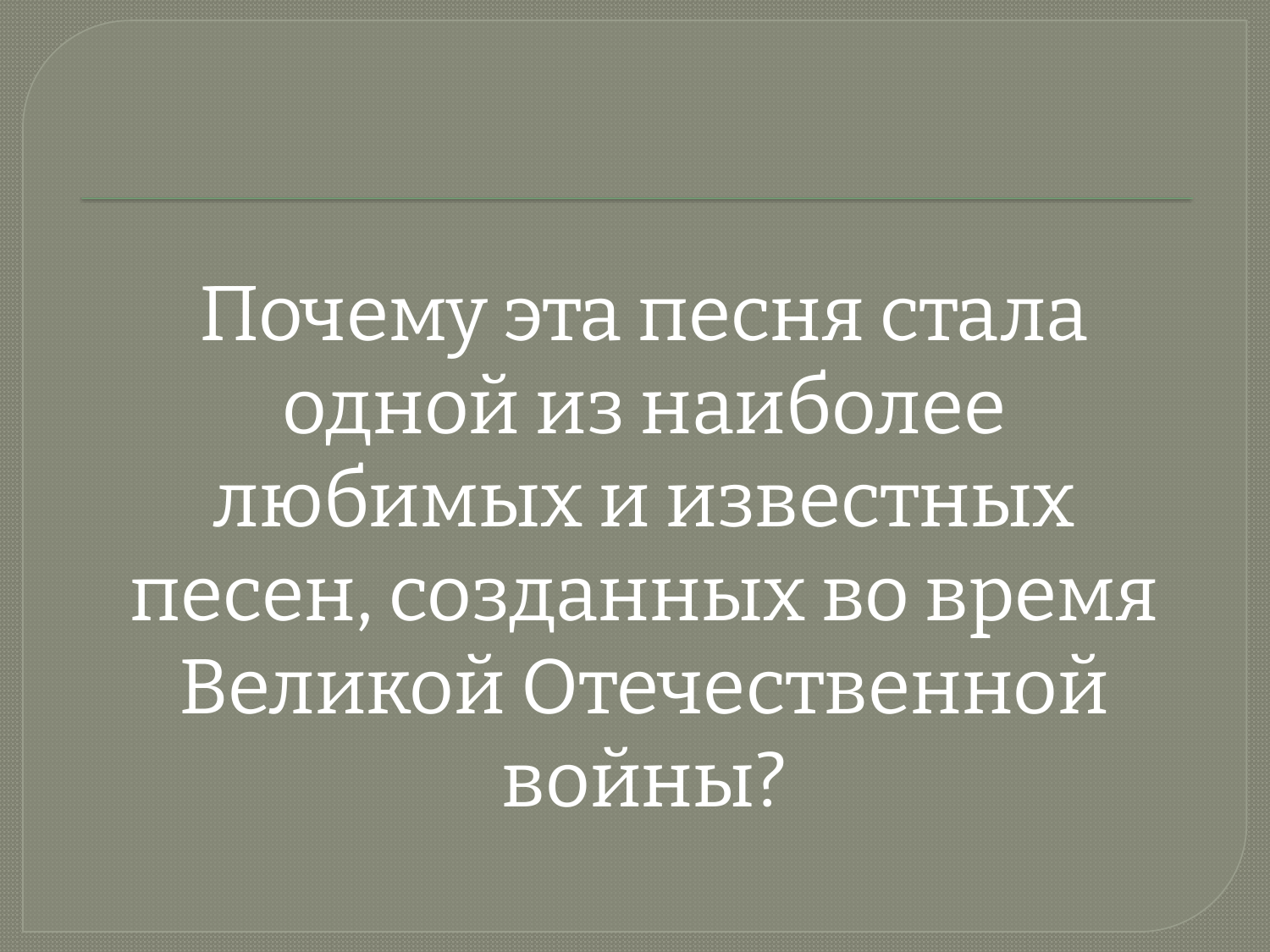

#
Почему эта песня стала одной из наиболее любимых и известных песен, созданных во время Великой Отечественной войны?